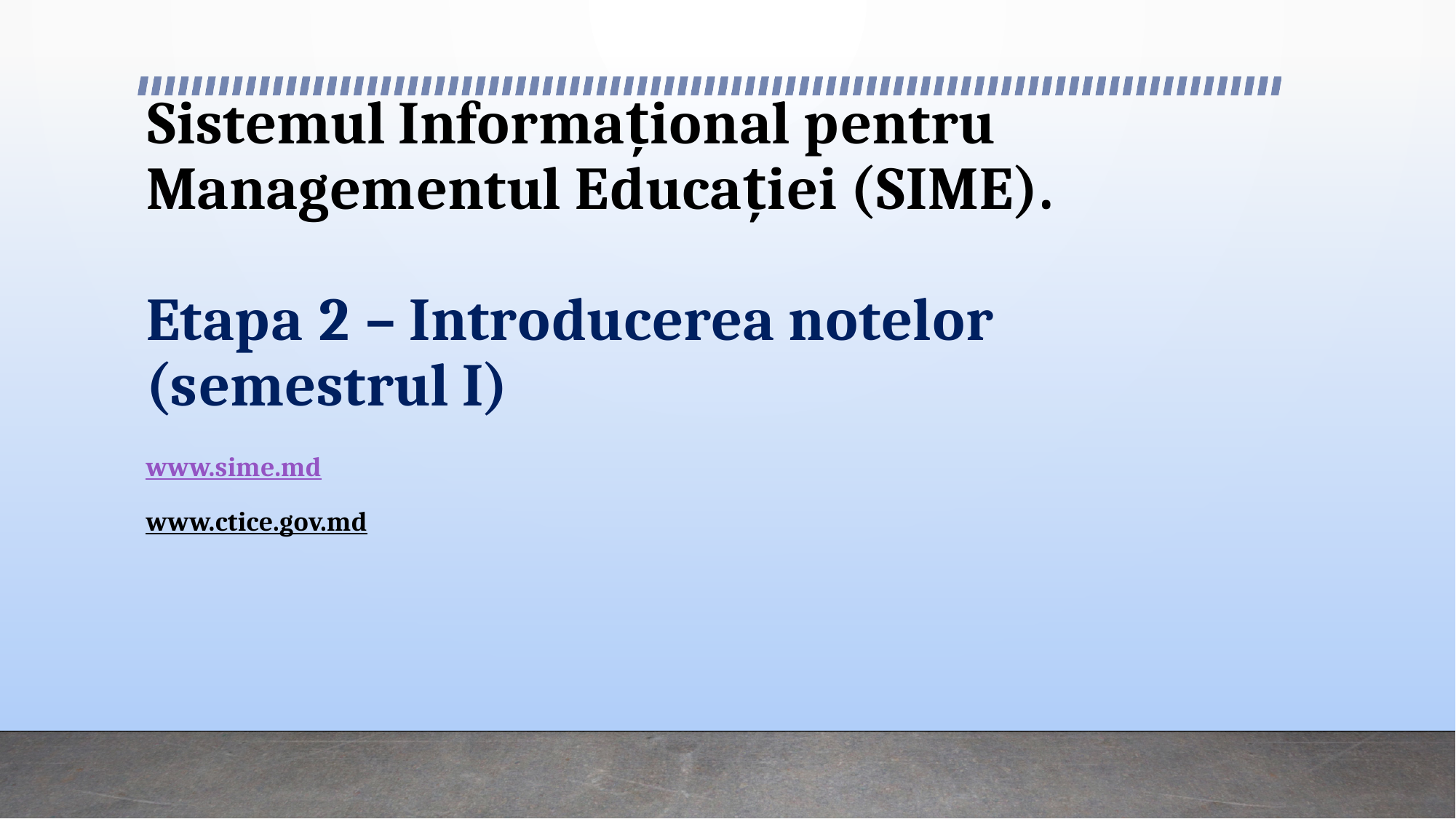

# Sistemul Informațional pentru Managementul Educației (SIME). Etapa 2 – Introducerea notelor (semestrul I)
www.sime.md
www.ctice.gov.md